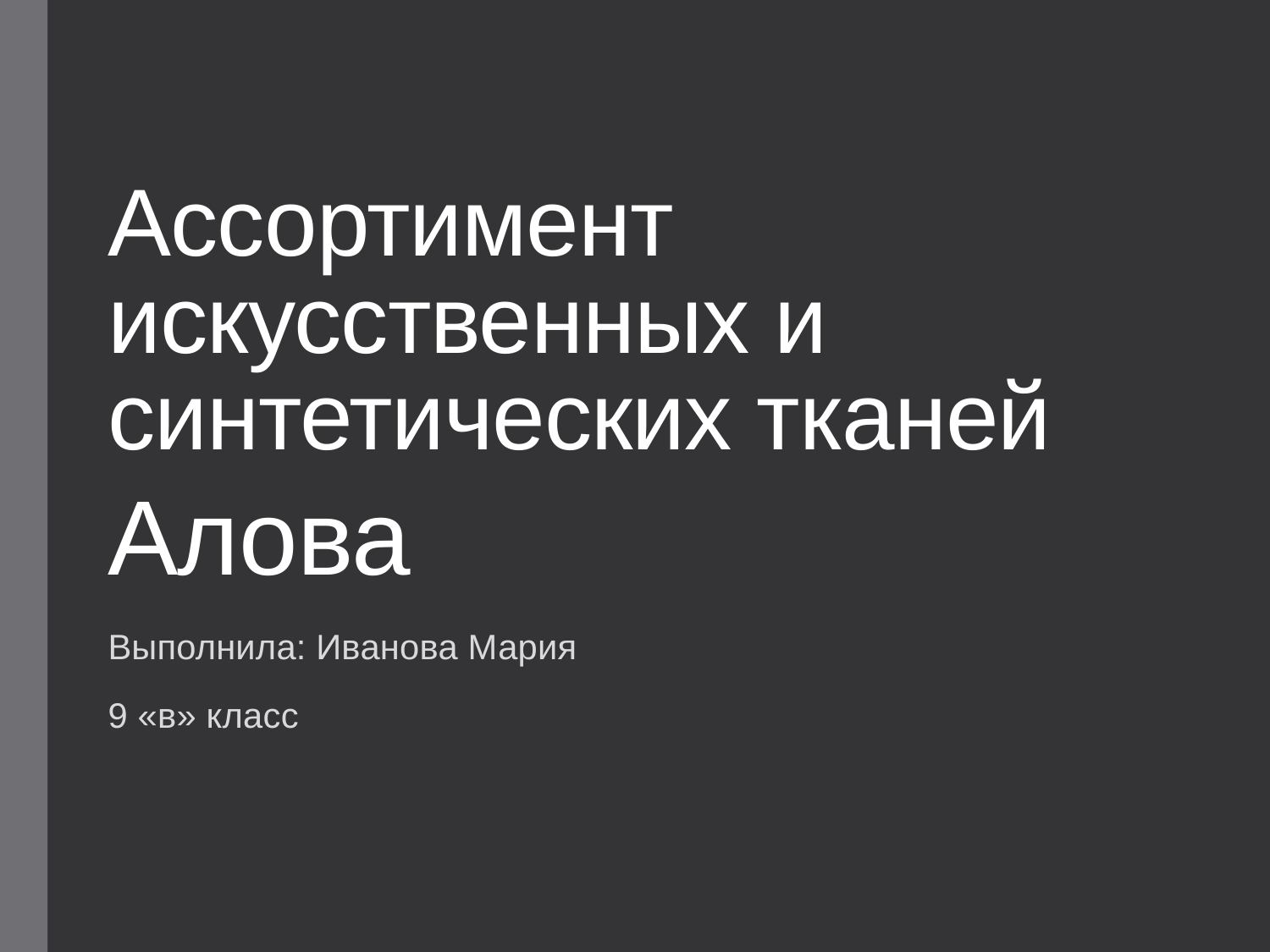

# Ассортимент искусственных и синтетических тканей
Алова
Выполнила: Иванова Мария
9 «в» класс